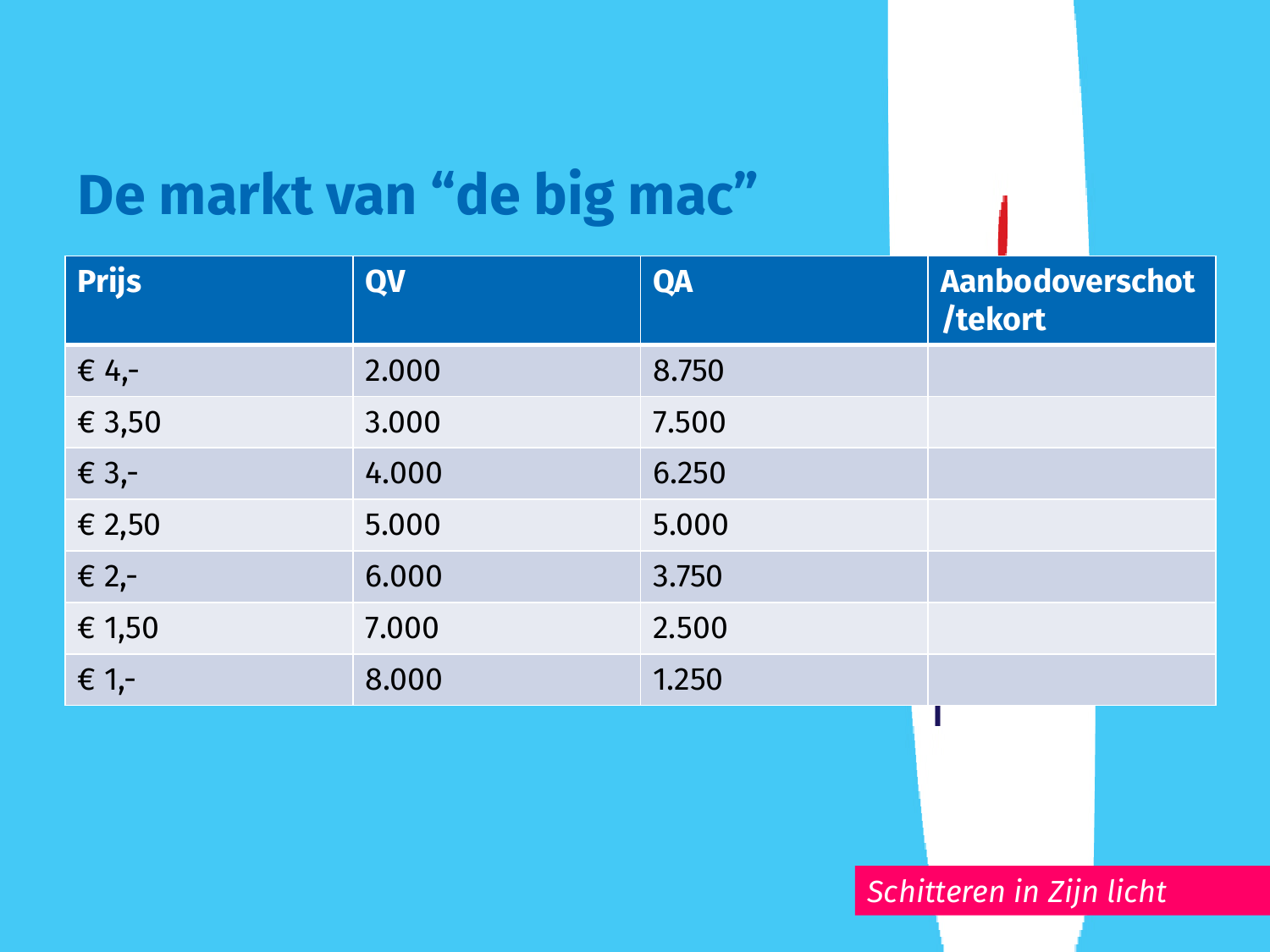

# De markt van “de big mac”
| Prijs | QV | QA | Aanbodoverschot/tekort |
| --- | --- | --- | --- |
| € 4,- | 2.000 | 8.750 |  |
| € 3,50 | 3.000 | 7.500 |  |
| € 3,- | 4.000 | 6.250 |  |
| € 2,50 | 5.000 | 5.000 |  |
| € 2,- | 6.000 | 3.750 |  |
| € 1,50 | 7.000 | 2.500 |  |
| € 1,- | 8.000 | 1.250 |  |